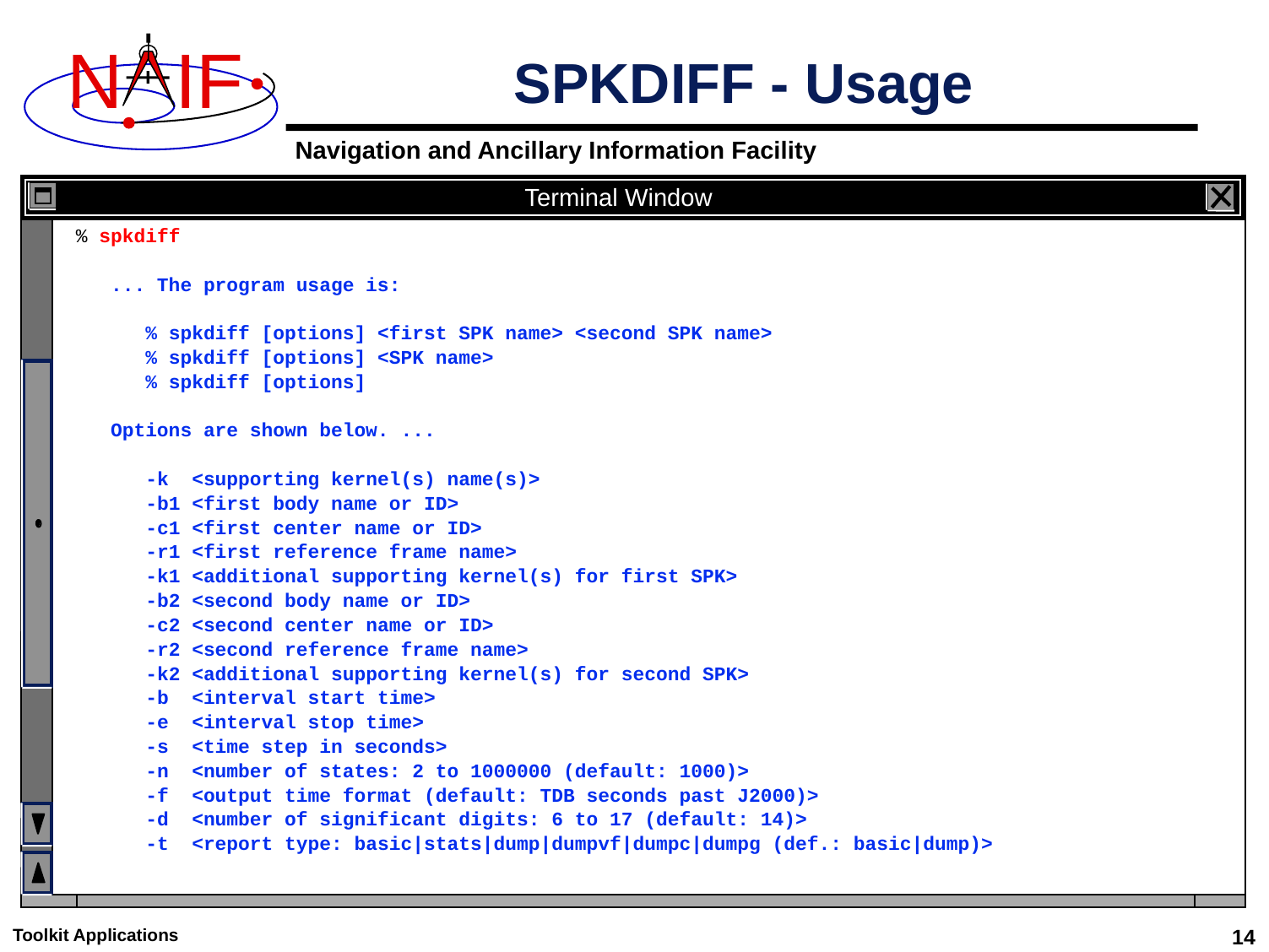

# SPKDIFF - Usage

Terminal Window

% spkdiff

   ... The program usage is:

      % spkdiff [options] <first SPK name> <second SPK name>
      % spkdiff [options] <SPK name>
      % spkdiff [options]

   Options are shown below. ...

      -k  <supporting kernel(s) name(s)>
      -b1 <first body name or ID>
      -c1 <first center name or ID>
      -r1 <first reference frame name>
      -k1 <additional supporting kernel(s) for first SPK>
      -b2 <second body name or ID>
      -c2 <second center name or ID>
      -r2 <second reference frame name>
      -k2 <additional supporting kernel(s) for second SPK>
      -b  <interval start time>
      -e  <interval stop time>
      -s  <time step in seconds>
      -n  <number of states: 2 to 1000000 (default: 1000)>
      -f  <output time format (default: TDB seconds past J2000)>
      -d  <number of significant digits: 6 to 17 (default: 14)>
      -t  <report type: basic|stats|dump|dumpvf|dumpc|dumpg (def.: basic|dump)>

Toolkit Applications
14